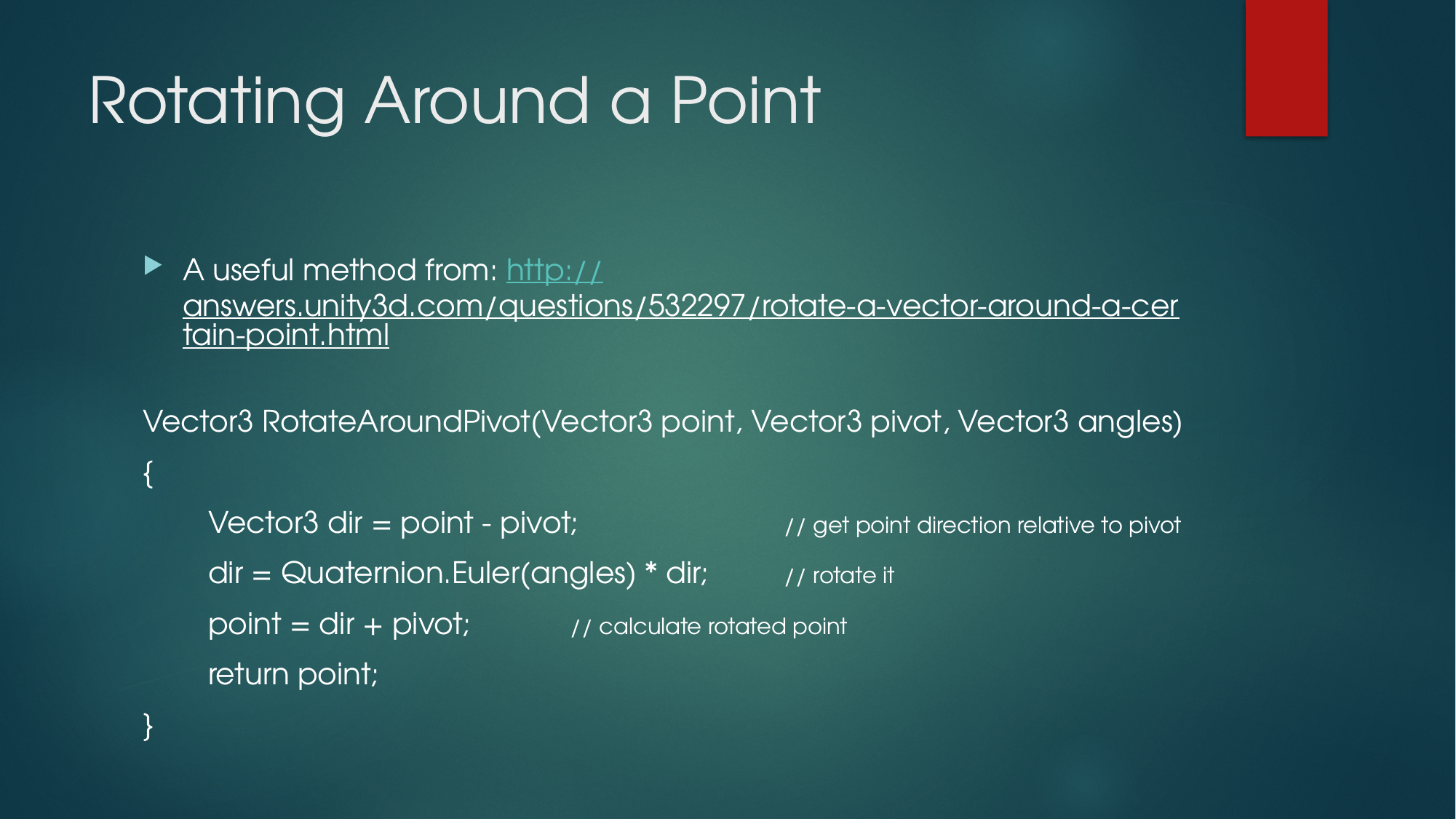

# Rotating Around a Point
A useful method from: http://answers.unity3d.com/questions/532297/rotate-a-vector-around-a-certain-point.html
Vector3 RotateAroundPivot(Vector3 point, Vector3 pivot, Vector3 angles)
{
        Vector3 dir = point - pivot; 			// get point direction relative to pivot
        dir = Quaternion.Euler(angles) * dir; 		// rotate it
        point = dir + pivot; 				// calculate rotated point
        return point;
}